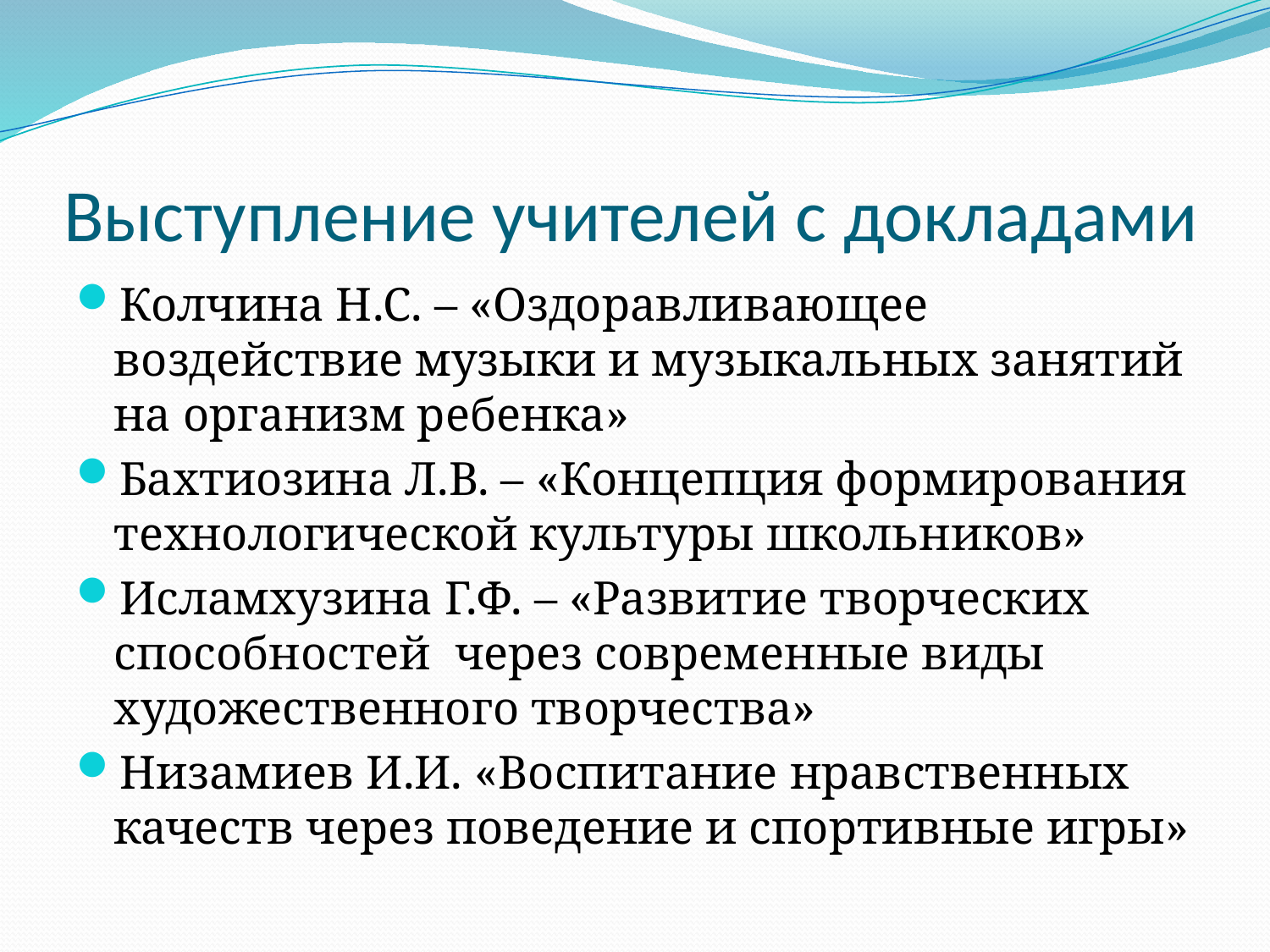

# Выступление учителей с докладами
Колчина Н.С. – «Оздоравливающее  воздействие музыки и музыкальных занятий на организм ребенка»
Бахтиозина Л.В. – «Концепция формирования технологической культуры школьников»
Исламхузина Г.Ф. – «Развитие творческих способностей  через современные виды художественного творчества»
Низамиев И.И. «Воспитание нравственных качеств через поведение и спортивные игры»